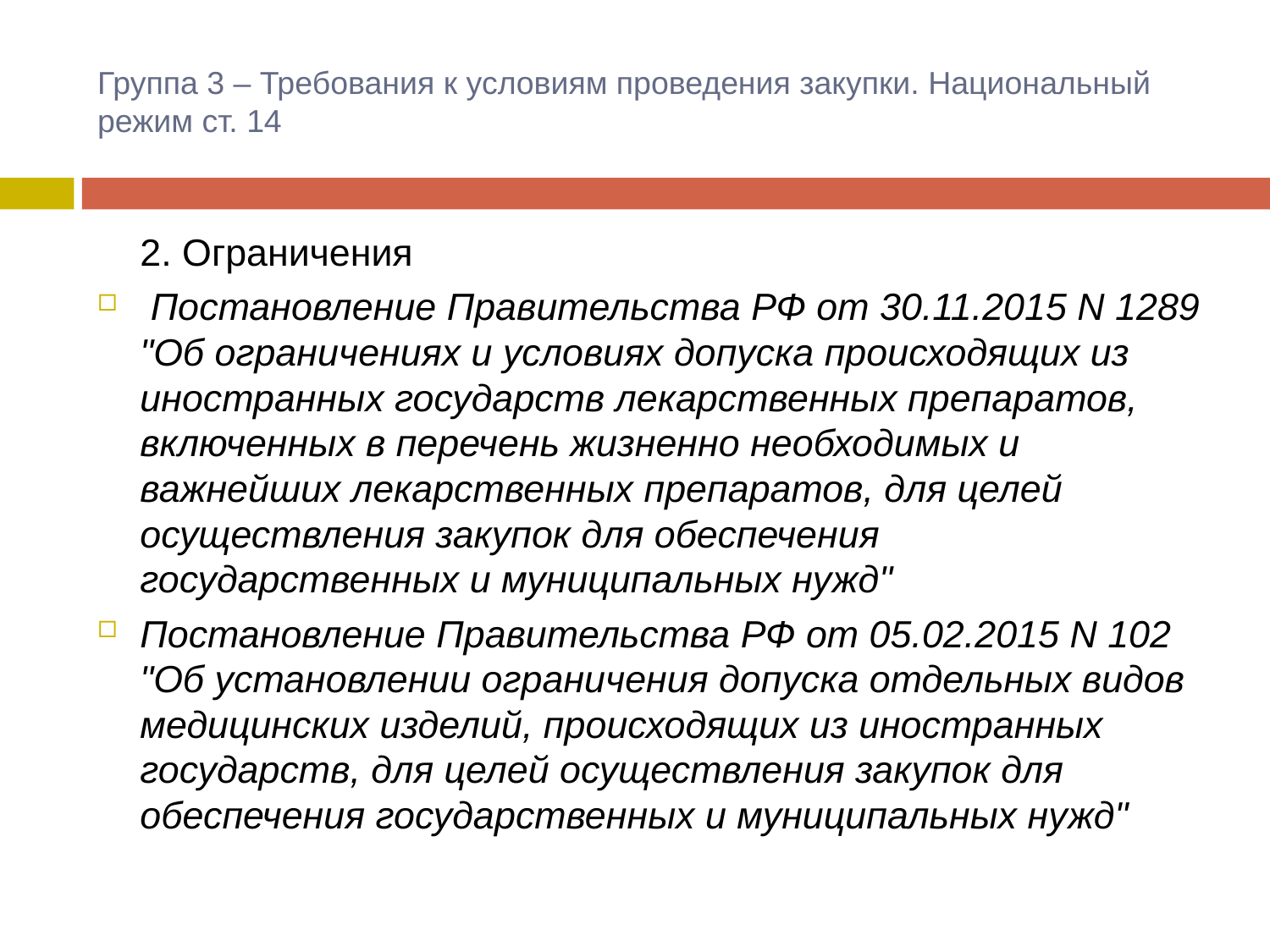

# Группа 3 – Требования к условиям проведения закупки. Национальный режим ст. 14
	2. Ограничения
 Постановление Правительства РФ от 30.11.2015 N 1289 "Об ограничениях и условиях допуска происходящих из иностранных государств лекарственных препаратов, включенных в перечень жизненно необходимых и важнейших лекарственных препаратов, для целей осуществления закупок для обеспечения государственных и муниципальных нужд"
Постановление Правительства РФ от 05.02.2015 N 102 "Об установлении ограничения допуска отдельных видов медицинских изделий, происходящих из иностранных государств, для целей осуществления закупок для обеспечения государственных и муниципальных нужд"